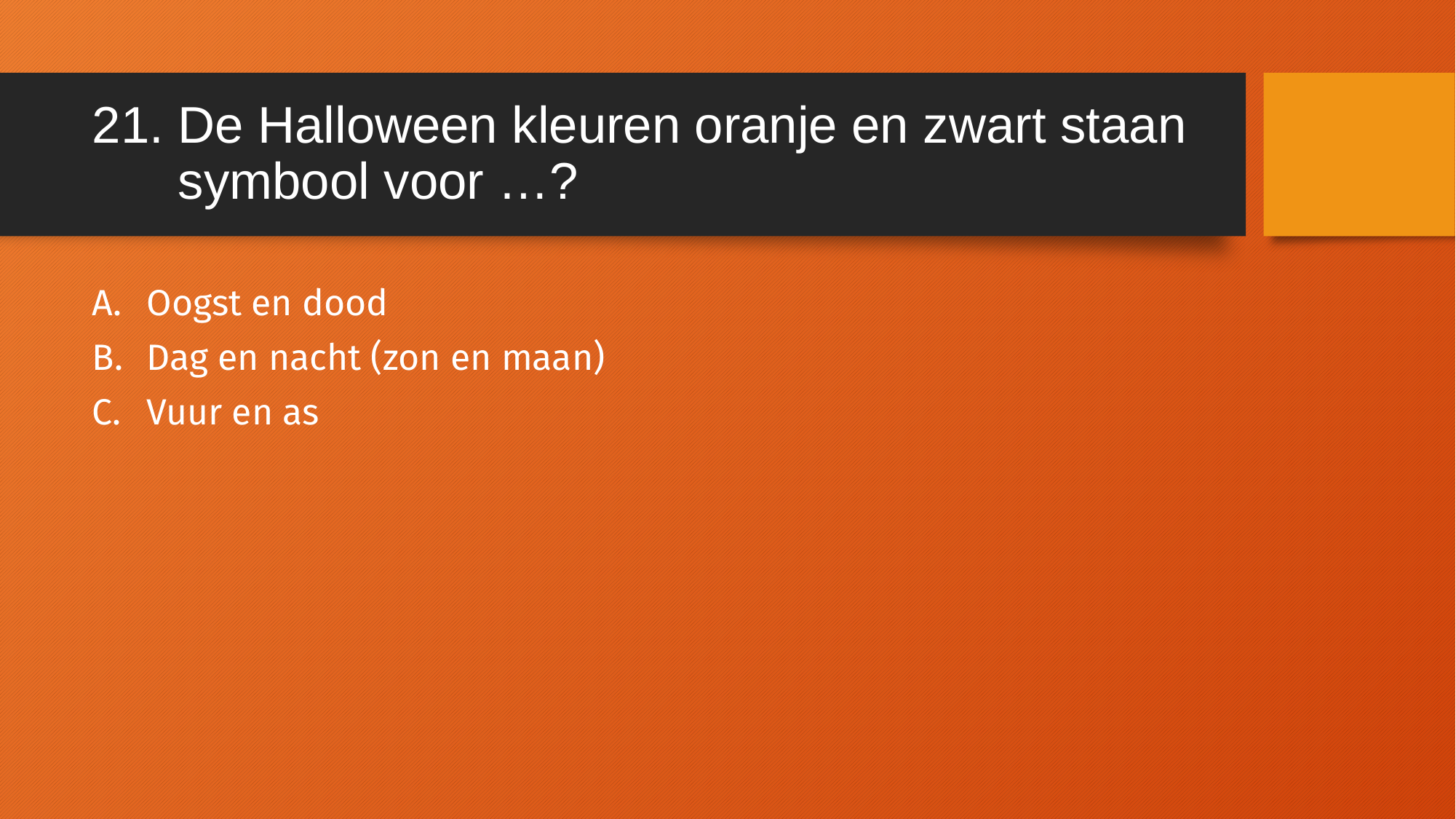

# 21. De Halloween kleuren oranje en zwart staan symbool voor …?
Oogst en dood
Dag en nacht (zon en maan)
Vuur en as